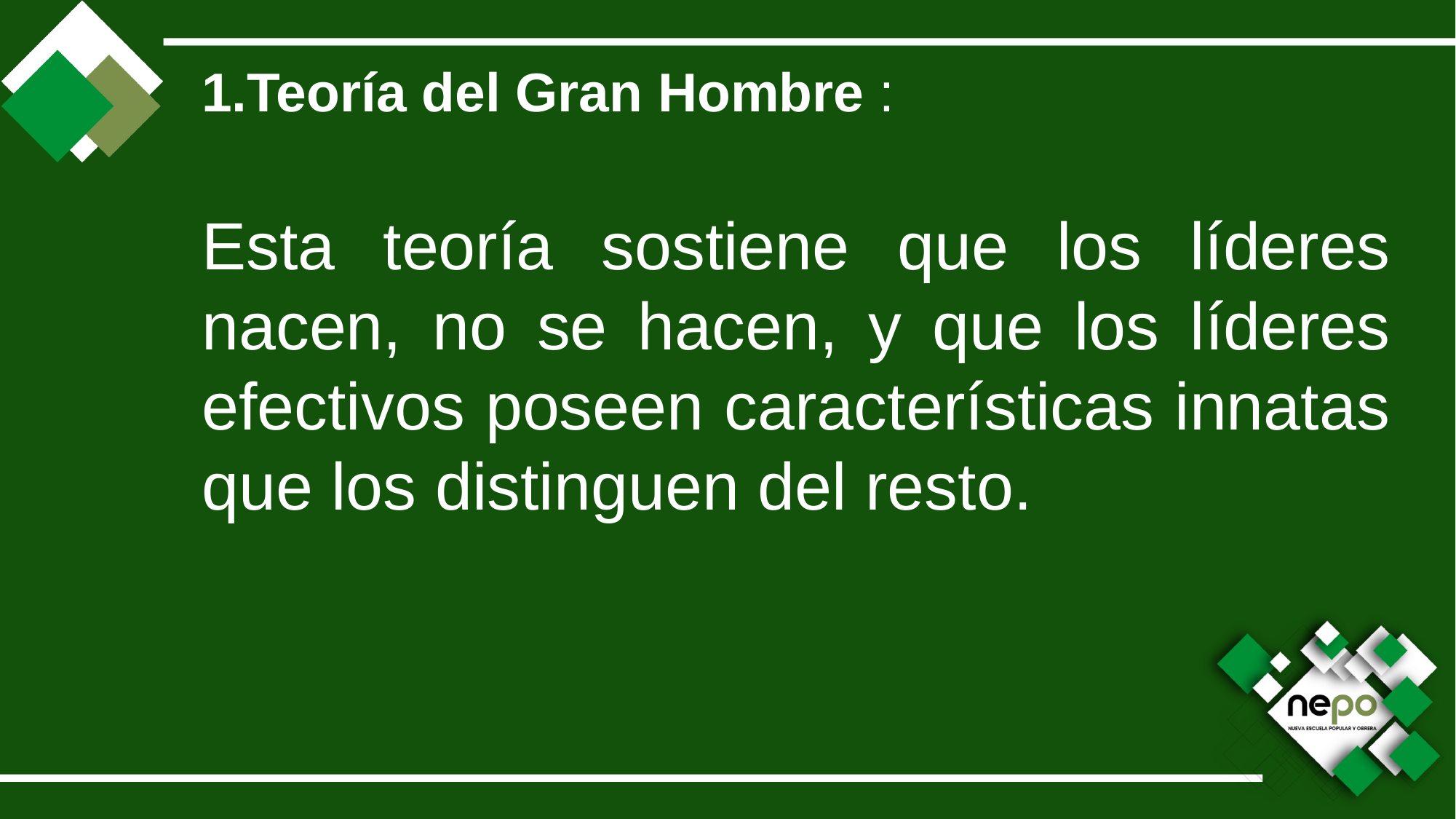

Teoría del Gran Hombre :

Esta teoría sostiene que los líderes nacen, no se hacen, y que los líderes efectivos poseen características innatas que los distinguen del resto.